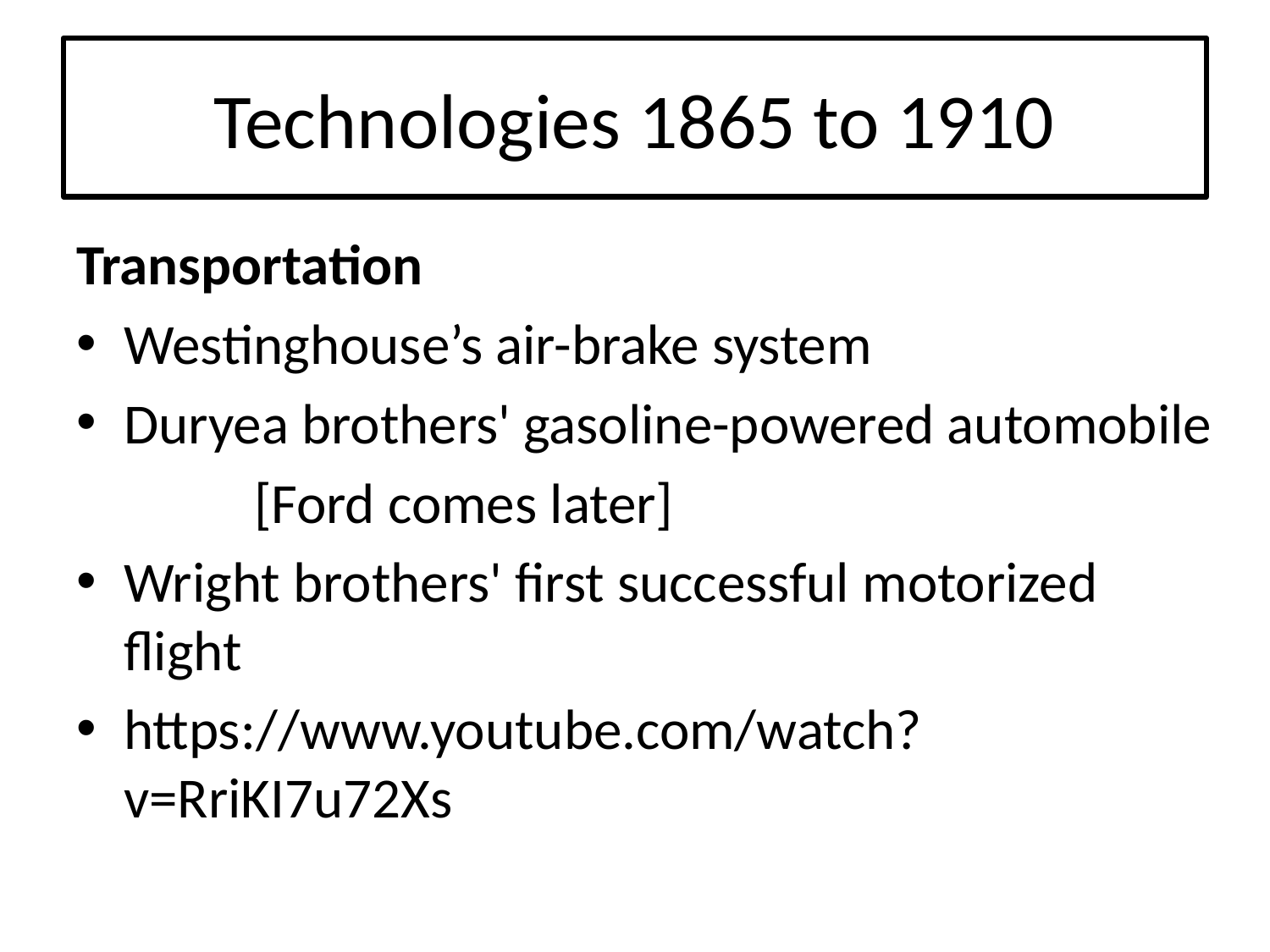

# Technologies 1865 to 1910
Transportation
Westinghouse’s air-brake system
Duryea brothers' gasoline-powered automobile
		[Ford comes later]
Wright brothers' first successful motorized flight
https://www.youtube.com/watch?v=RriKI7u72Xs